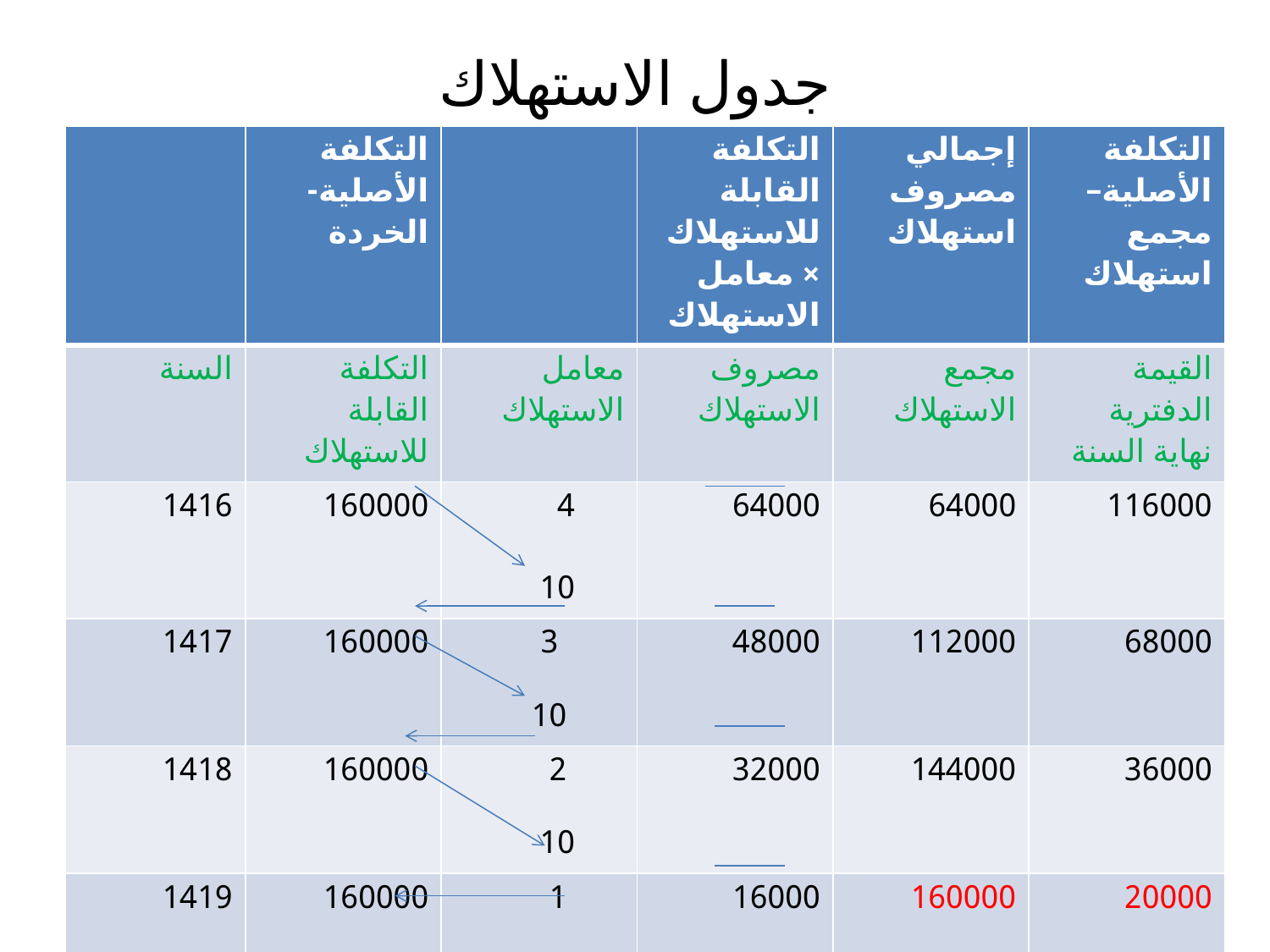

# جدول الاستهلاك
|  | التكلفة الأصلية- الخردة |  | التكلفة القابلة للاستهلاك× معامل الاستهلاك | إجمالي مصروف استهلاك | التكلفة الأصلية– مجمع استهلاك |
| --- | --- | --- | --- | --- | --- |
| السنة | التكلفة القابلة للاستهلاك | معامل الاستهلاك | مصروف الاستهلاك | مجمع الاستهلاك | القيمة الدفترية نهاية السنة |
| 1416 | 160000 | 4 10 | 64000 | 64000 | 116000 |
| 1417 | 160000 | 3 10 | 48000 | 112000 | 68000 |
| 1418 | 160000 | 2 10 | 32000 | 144000 | 36000 |
| 1419 | 160000 | 1 10 | 16000 | 160000 | 20000 |